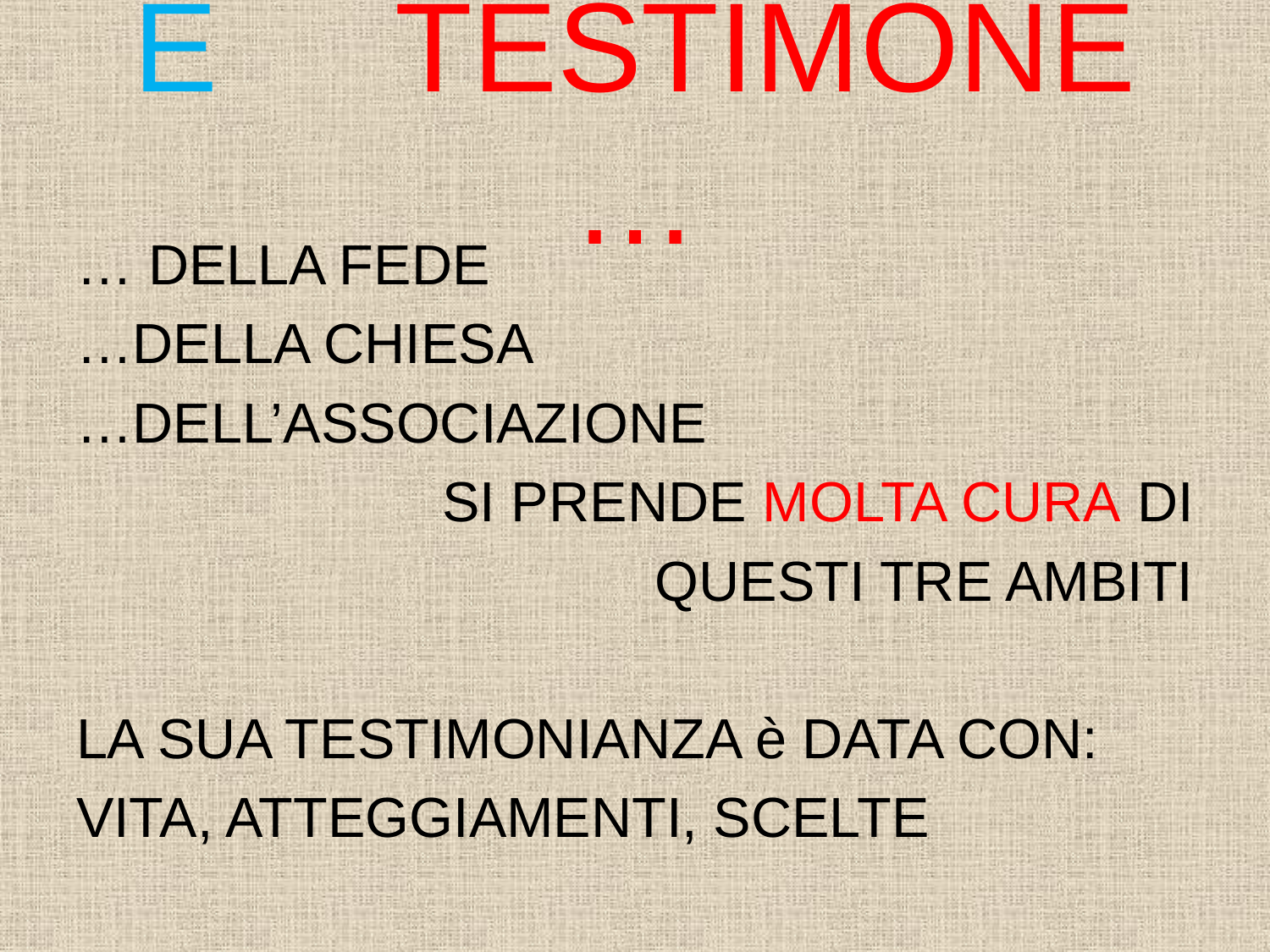

# È     TESTIMONE …
… DELLA FEDE
…DELLA CHIESA
…DELL’ASSOCIAZIONE
SI PRENDE MOLTA CURA DI
QUESTI TRE AMBITI

LA SUA TESTIMONIANZA è DATA CON:
VITA, ATTEGGIAMENTI, SCELTE